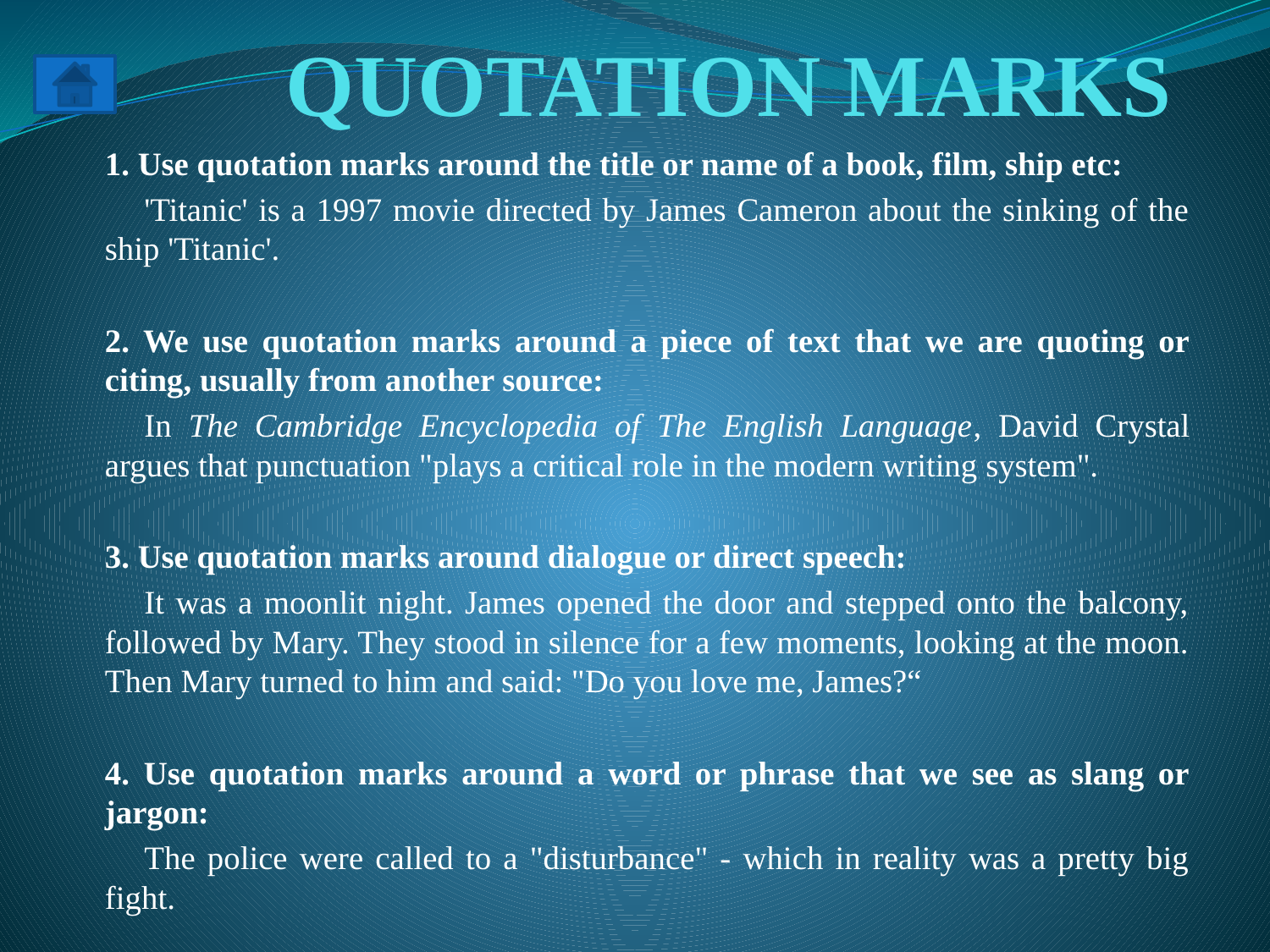

# QUOTATION MARKS

1. Use quotation marks around the title or name of a book, film, ship etc:
	'Titanic' is a 1997 movie directed by James Cameron about the sinking of the ship 'Titanic'.

2. We use quotation marks around a piece of text that we are quoting or citing, usually from another source:
	In The Cambridge Encyclopedia of The English Language, David Crystal argues that punctuation "plays a critical role in the modern writing system".

3. Use quotation marks around dialogue or direct speech:
	It was a moonlit night. James opened the door and stepped onto the balcony, followed by Mary. They stood in silence for a few moments, looking at the moon. Then Mary turned to him and said: "Do you love me, James?“

4. Use quotation marks around a word or phrase that we see as slang or jargon:
	The police were called to a "disturbance" - which in reality was a pretty big fight.